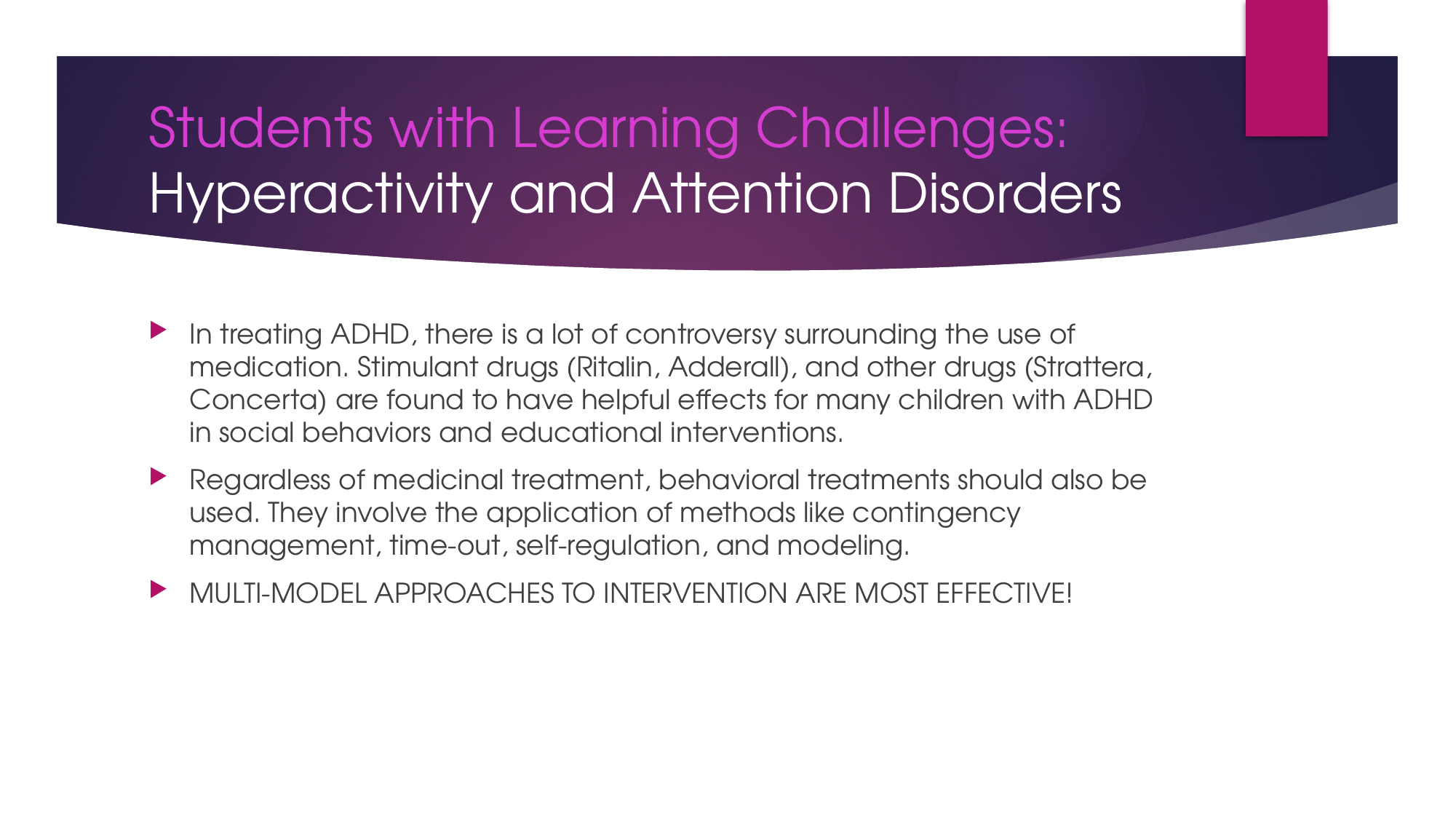

# Students with Learning Challenges: Hyperactivity and Attention Disorders
In treating ADHD, there is a lot of controversy surrounding the use of medication. Stimulant drugs (Ritalin, Adderall), and other drugs (Strattera, Concerta) are found to have helpful effects for many children with ADHD in social behaviors and educational interventions.
Regardless of medicinal treatment, behavioral treatments should also be used. They involve the application of methods like contingency management, time-out, self-regulation, and modeling.
MULTI-MODEL APPROACHES TO INTERVENTION ARE MOST EFFECTIVE!